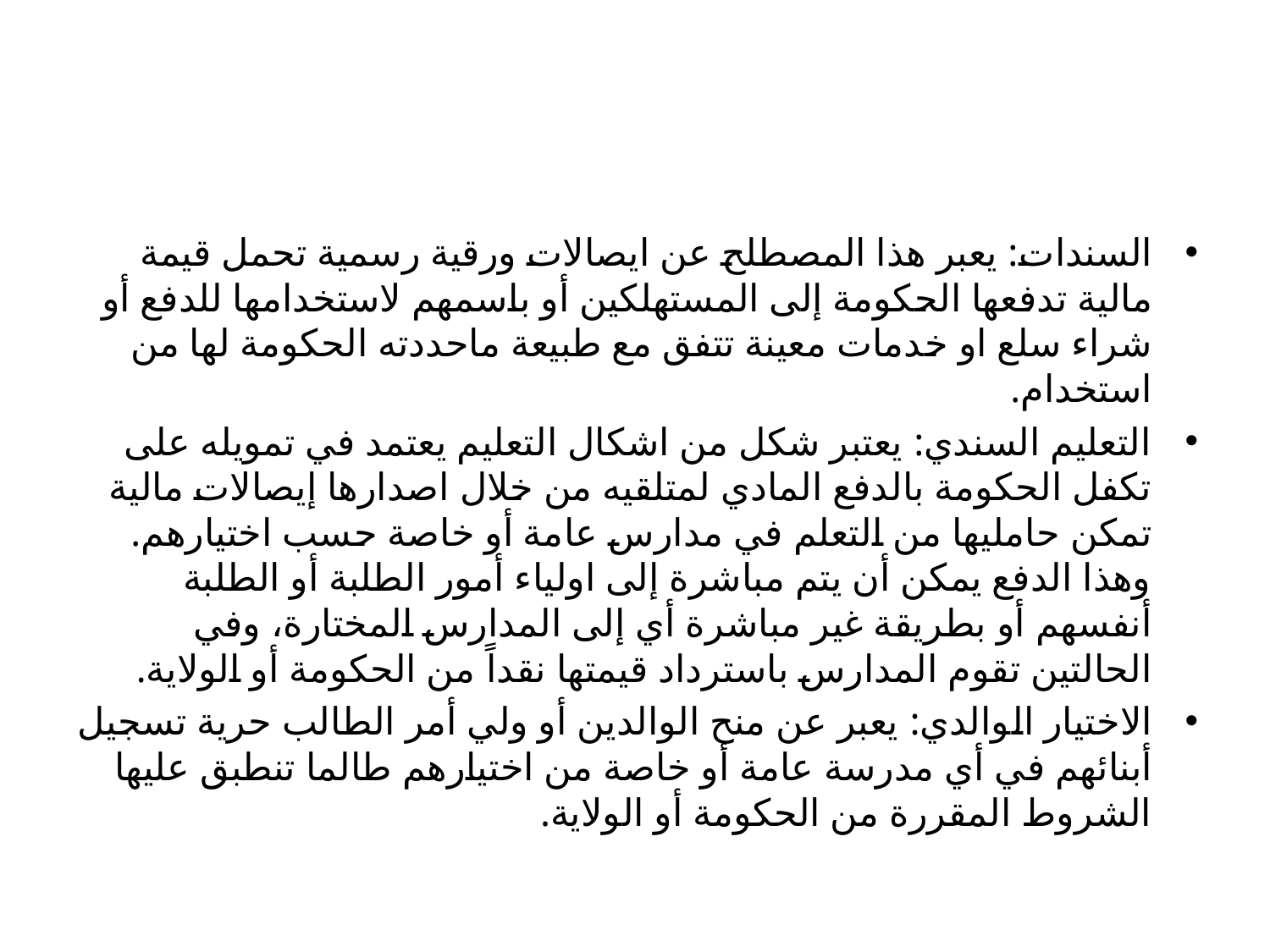

#
السندات: يعبر هذا المصطلح عن ايصالات ورقية رسمية تحمل قيمة مالية تدفعها الحكومة إلى المستهلكين أو باسمهم لاستخدامها للدفع أو شراء سلع او خدمات معينة تتفق مع طبيعة ماحددته الحكومة لها من استخدام.
التعليم السندي: يعتبر شكل من اشكال التعليم يعتمد في تمويله على تكفل الحكومة بالدفع المادي لمتلقيه من خلال اصدارها إيصالات مالية تمكن حامليها من التعلم في مدارس عامة أو خاصة حسب اختيارهم. وهذا الدفع يمكن أن يتم مباشرة إلى اولياء أمور الطلبة أو الطلبة أنفسهم أو بطريقة غير مباشرة أي إلى المدارس المختارة، وفي الحالتين تقوم المدارس باسترداد قيمتها نقداً من الحكومة أو الولاية.
الاختيار الوالدي: يعبر عن منح الوالدين أو ولي أمر الطالب حرية تسجيل أبنائهم في أي مدرسة عامة أو خاصة من اختيارهم طالما تنطبق عليها الشروط المقررة من الحكومة أو الولاية.